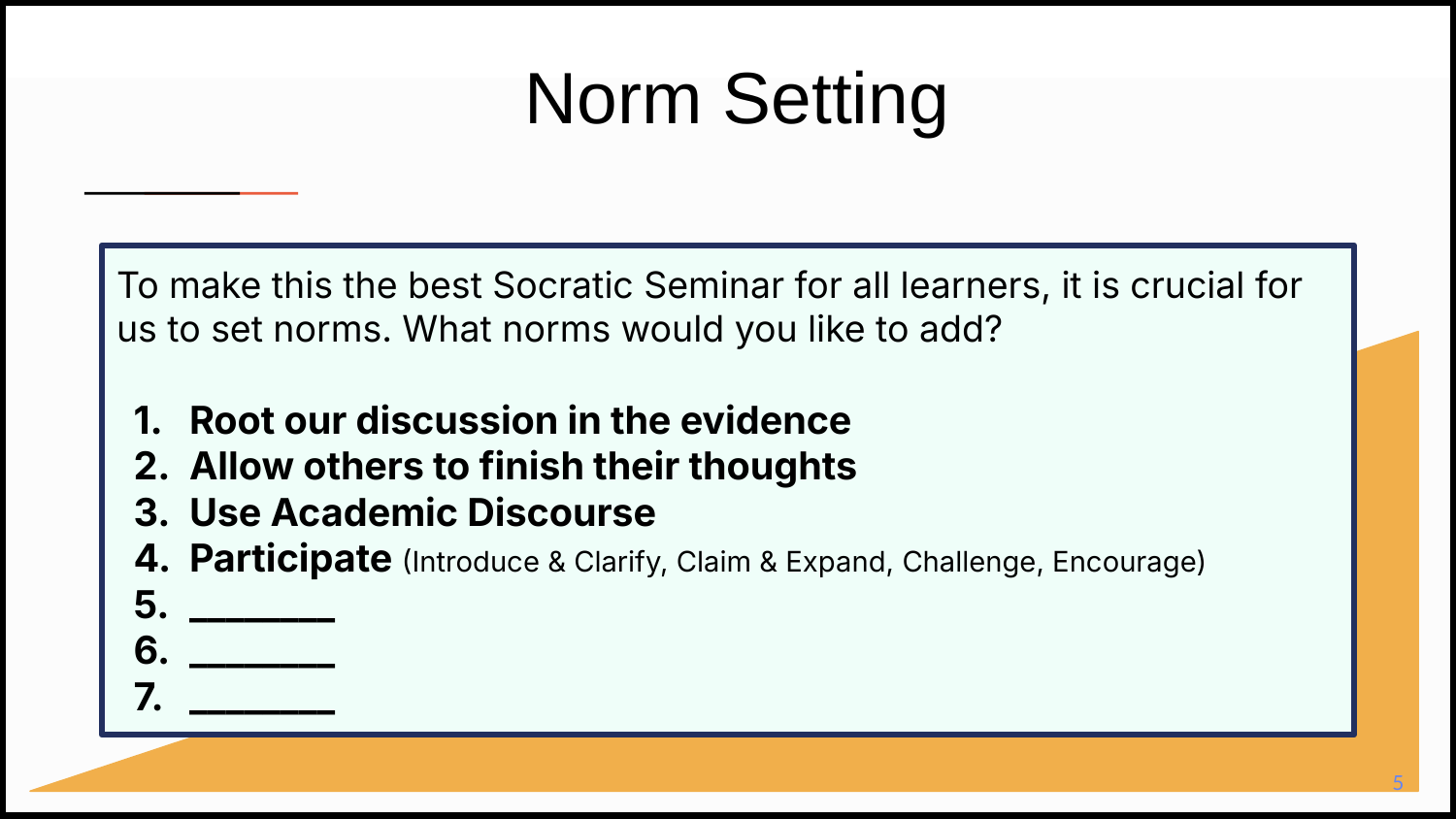

Norm Setting
To make this the best Socratic Seminar for all learners, it is crucial for us to set norms. What norms would you like to add?

Root our discussion in the evidence
Allow others to finish their thoughts
Use Academic Discourse
Participate (Introduce & Clarify, Claim & Expand, Challenge, Encourage)
________
________
________

5